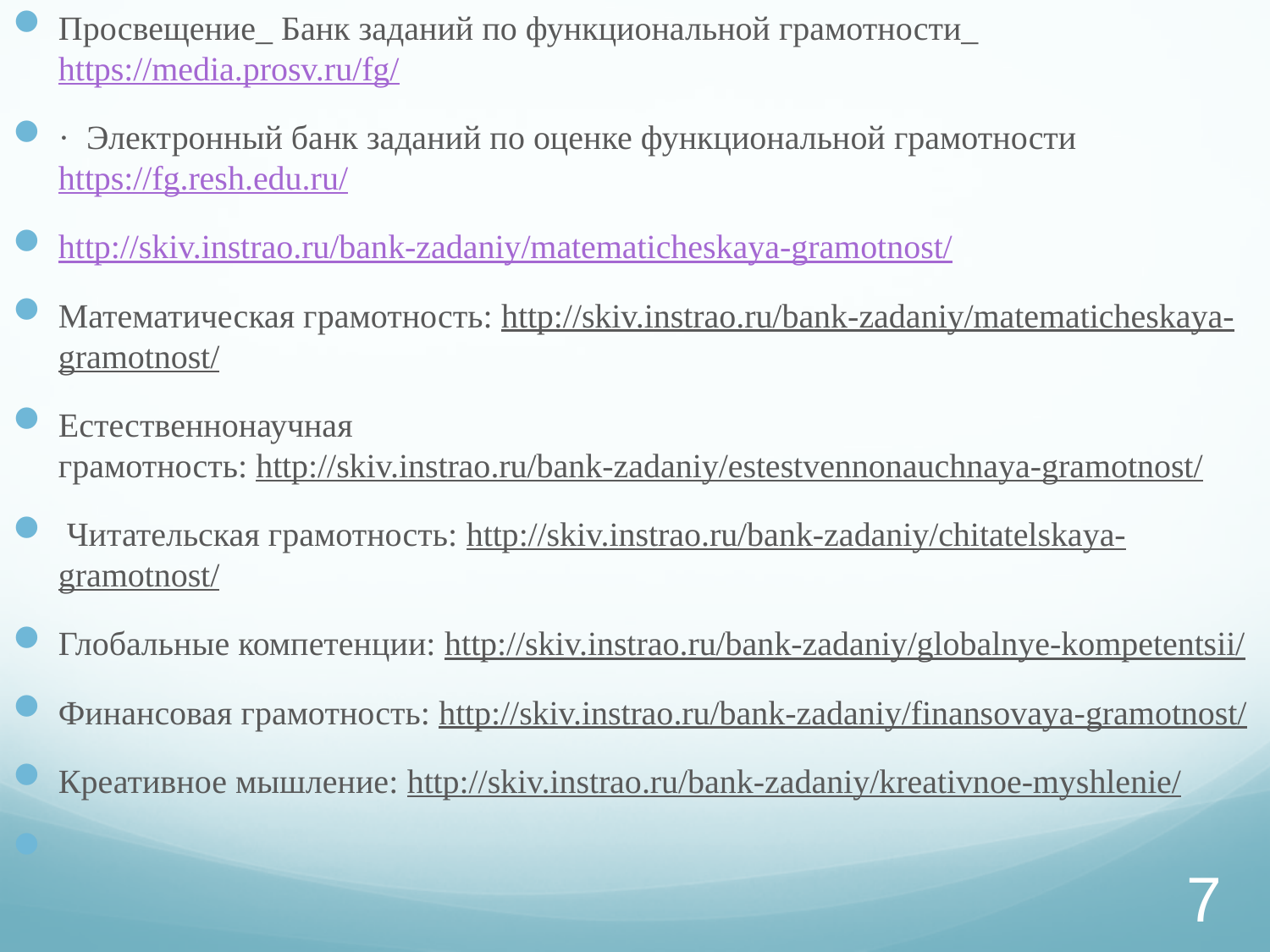

Просвещение_ Банк заданий по функциональной грамотности_ https://media.prosv.ru/fg/
·  Электронный банк заданий по оценке функциональной грамотности https://fg.resh.edu.ru/​
http://skiv.instrao.ru/bank-zadaniy/matematicheskaya-gramotnost/
Математическая грамотность: http://skiv.instrao.ru/bank-zadaniy/matematicheskaya-gramotnost/
Естественнонаучная грамотность: http://skiv.instrao.ru/bank-zadaniy/estestvennonauchnaya-gramotnost/
 Читательская грамотность: http://skiv.instrao.ru/bank-zadaniy/chitatelskaya-gramotnost/
Глобальные компетенции: http://skiv.instrao.ru/bank-zadaniy/globalnye-kompetentsii/
Финансовая грамотность: http://skiv.instrao.ru/bank-zadaniy/finansovaya-gramotnost/
Креативное мышление: http://skiv.instrao.ru/bank-zadaniy/kreativnoe-myshlenie/

#

7